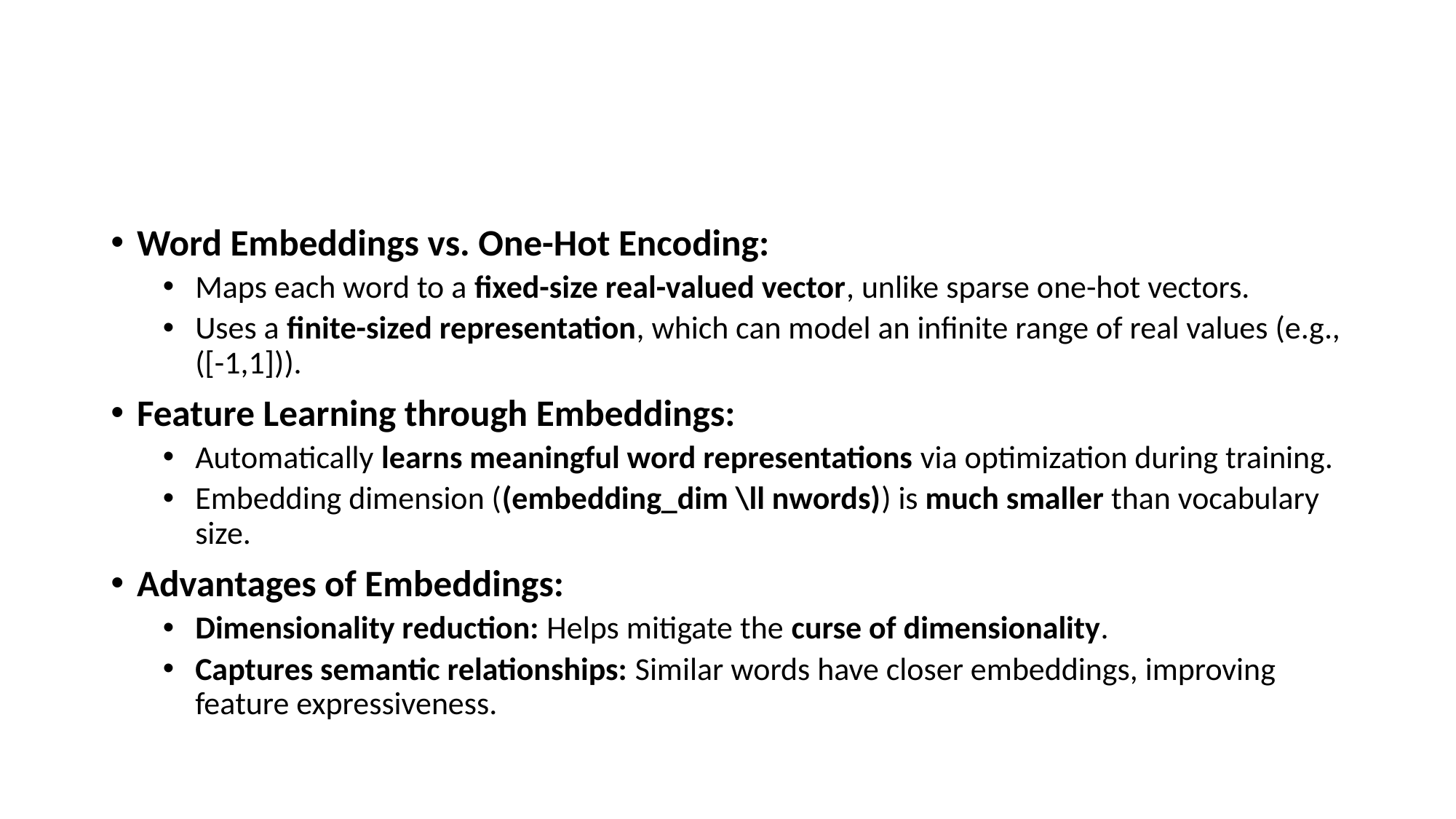

#
Word Embeddings vs. One-Hot Encoding:
Maps each word to a fixed-size real-valued vector, unlike sparse one-hot vectors.
Uses a finite-sized representation, which can model an infinite range of real values (e.g., ([-1,1])).
Feature Learning through Embeddings:
Automatically learns meaningful word representations via optimization during training.
Embedding dimension ((embedding_dim \ll nwords)) is much smaller than vocabulary size.
Advantages of Embeddings:
Dimensionality reduction: Helps mitigate the curse of dimensionality.
Captures semantic relationships: Similar words have closer embeddings, improving feature expressiveness.